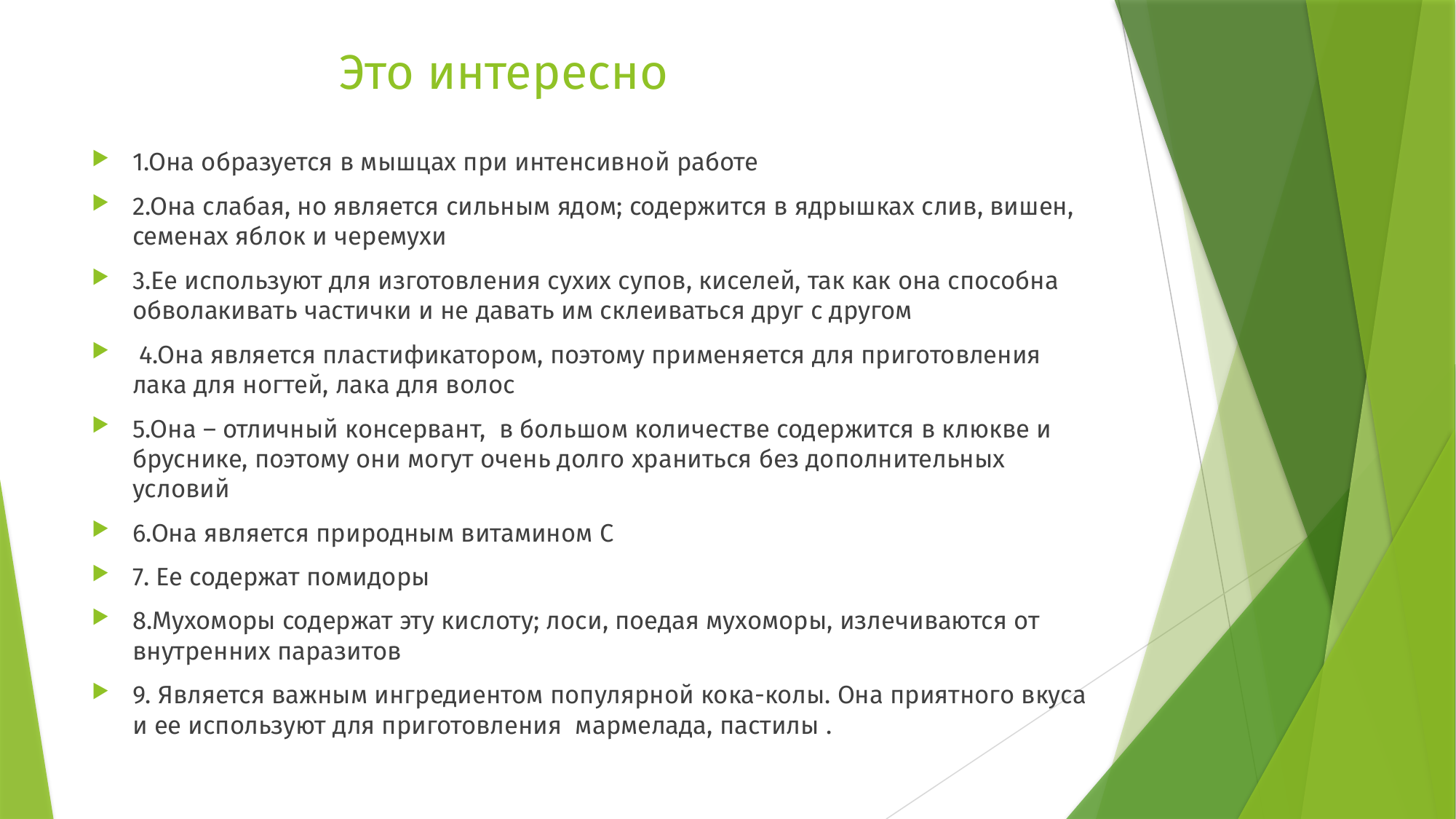

# Это интересно
1.Она образуется в мышцах при интенсивной работе
2.Она слабая, но является сильным ядом; содержится в ядрышках слив, вишен, семенах яблок и черемухи
3.Ее используют для изготовления сухих супов, киселей, так как она способна обволакивать частички и не давать им склеиваться друг с другом
 4.Она является пластификатором, поэтому применяется для приготовления лака для ногтей, лака для волос
5.Она – отличный консервант,  в большом количестве содержится в клюкве и бруснике, поэтому они могут очень долго храниться без дополнительных условий
6.Она является природным витамином С
7. Ее содержат помидоры
8.Мухоморы содержат эту кислоту; лоси, поедая мухоморы, излечиваются от внутренних паразитов
9. Является важным ингредиентом популярной кока-колы. Она приятного вкуса и ее используют для приготовления  мармелада, пастилы .